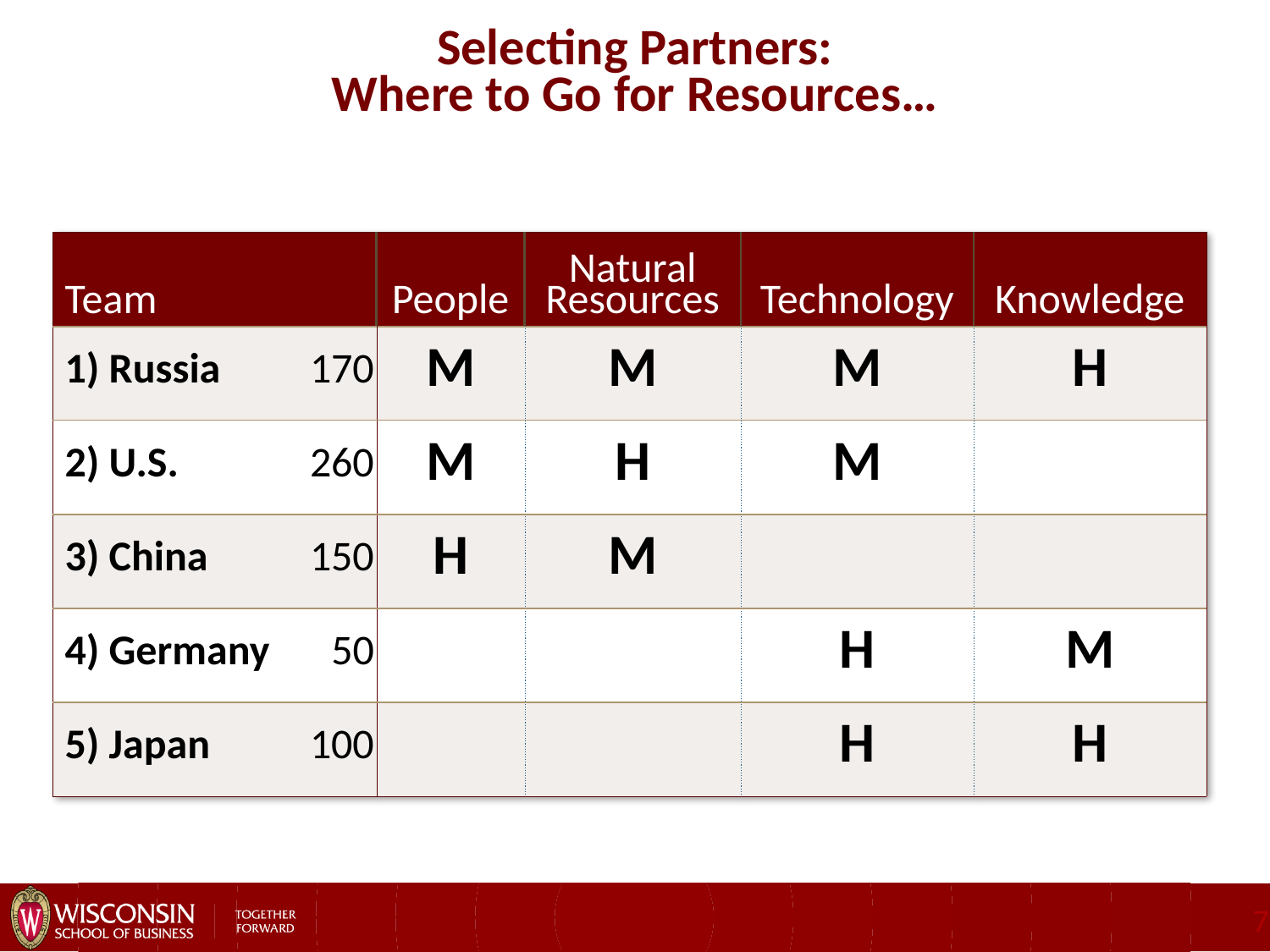

# Selecting Partners: Where to Go for Resources…
| Team |  | People | Natural Resources | Technology | Knowledge |
| --- | --- | --- | --- | --- | --- |
| 1) Russia | 170 | M | M | M | H |
| 2) U.S. | 260 | M | H | M |  |
| 3) China | 150 | H | M |  |  |
| 4) Germany | 50 |  |  | H | M |
| 5) Japan | 100 |  |  | H | H |